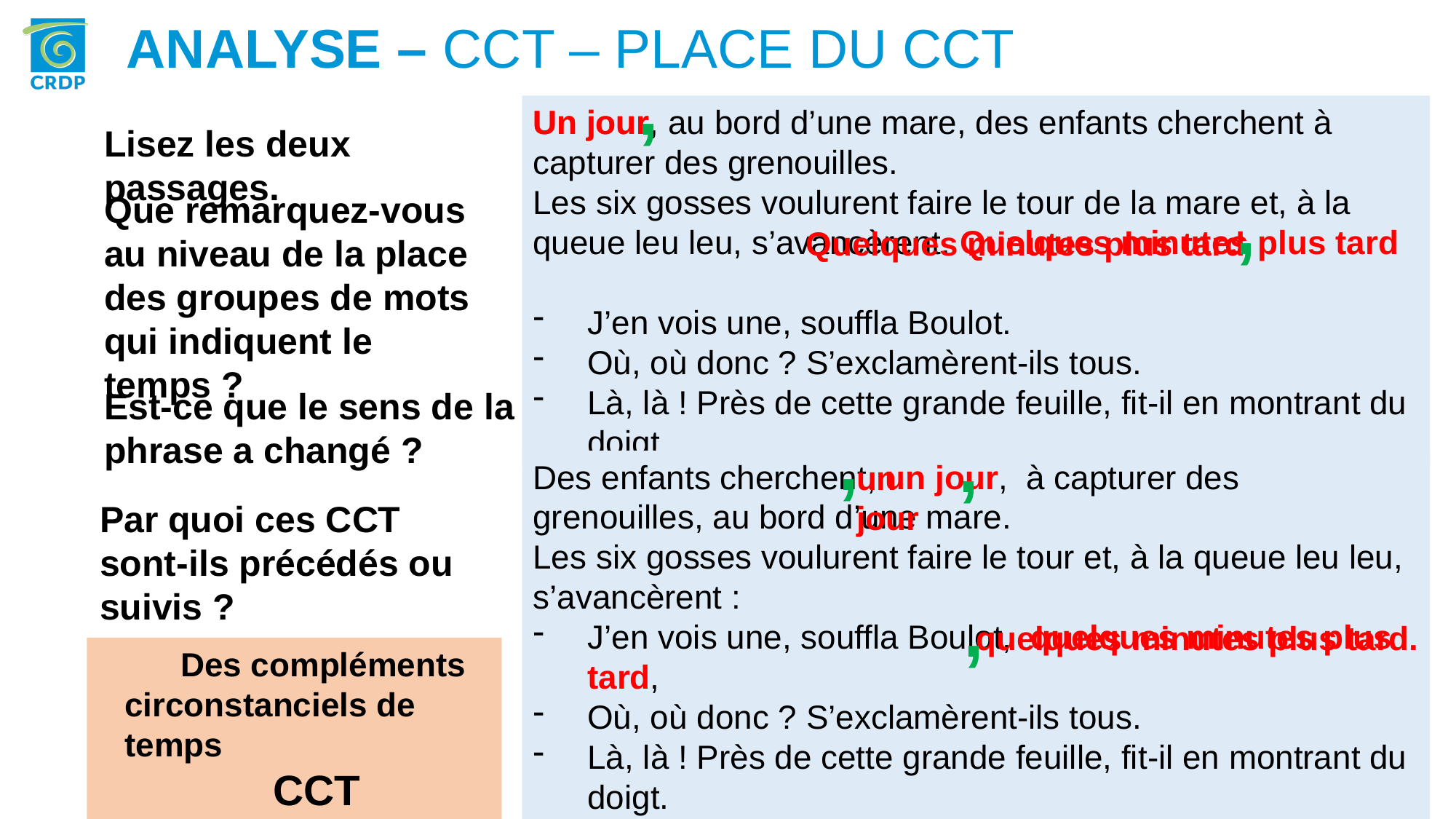

ANALYSE – CCT – PLACE DU CCT
,
Un jour
Un jour, au bord d’une mare, des enfants cherchent à capturer des grenouilles.
Les six gosses voulurent faire le tour de la mare et, à la queue leu leu, s’avancèrent. Quelques minutes plus tard
J’en vois une, souffla Boulot.
Où, où donc ? S’exclamèrent-ils tous.
Là, là ! Près de cette grande feuille, fit-il en montrant du doigt.
Lisez les deux passages.
,
Que remarquez-vous au niveau de la place des groupes de mots qui indiquent le temps ?
Quelques minutes plus tard
Est-ce que le sens de la phrase a changé ?
,
,
Des enfants cherchent, un jour,  à capturer des grenouilles, au bord d’une mare.
Les six gosses voulurent faire le tour et, à la queue leu leu, s’avancèrent :
J’en vois une, souffla Boulot,  quelques minutes plus tard,
Où, où donc ? S’exclamèrent-ils tous.
Là, là ! Près de cette grande feuille, fit-il en montrant du doigt.
un jour
Par quoi ces CCT sont-ils précédés ou suivis ?
,
quelques minutes plus tard.
      Des compléments circonstanciels de temps
                CCT